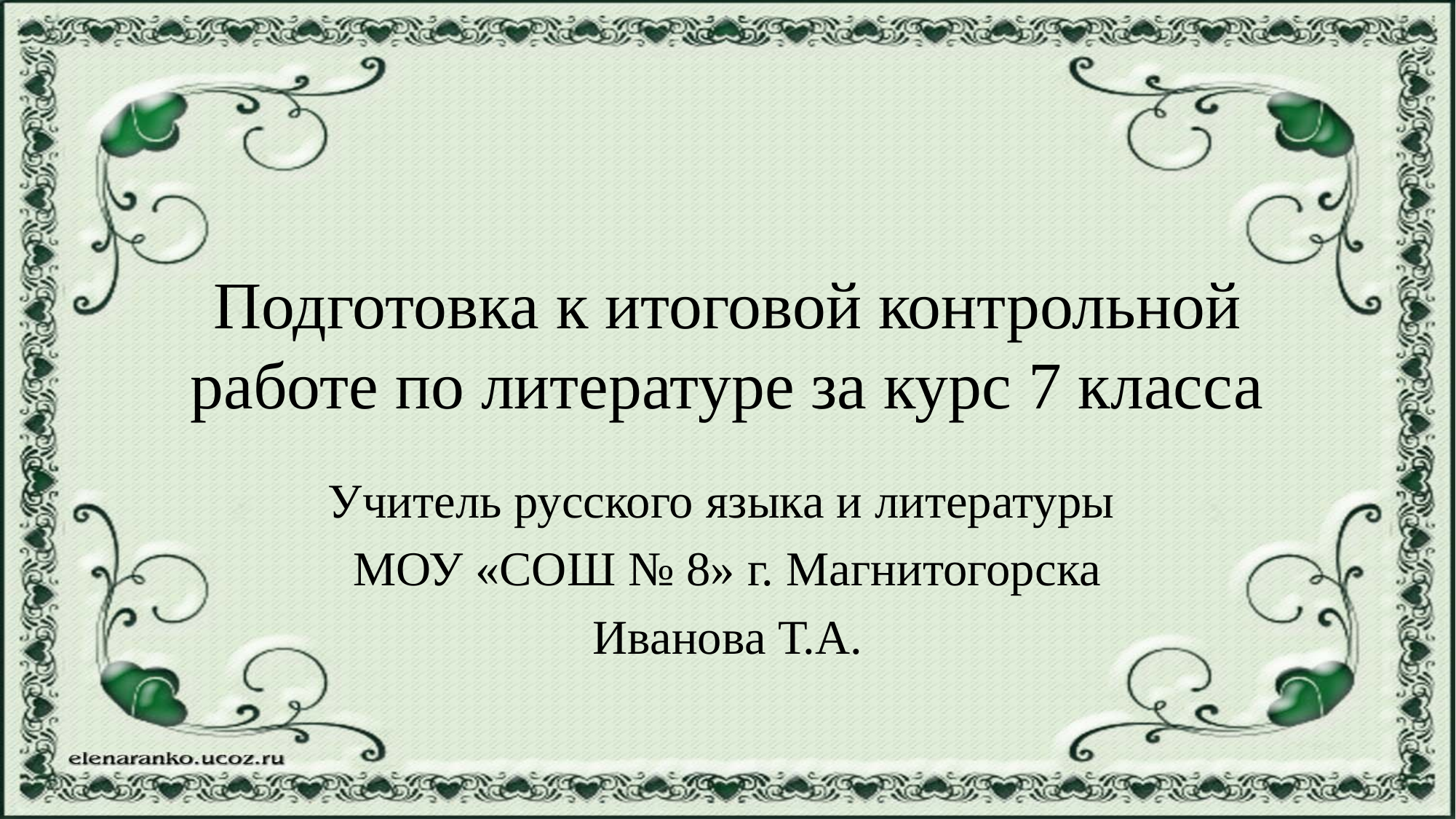

# Подготовка к итоговой контрольной работе по литературе за курс 7 класса
Учитель русского языка и литературы
МОУ «СОШ № 8» г. Магнитогорска
Иванова Т.А.